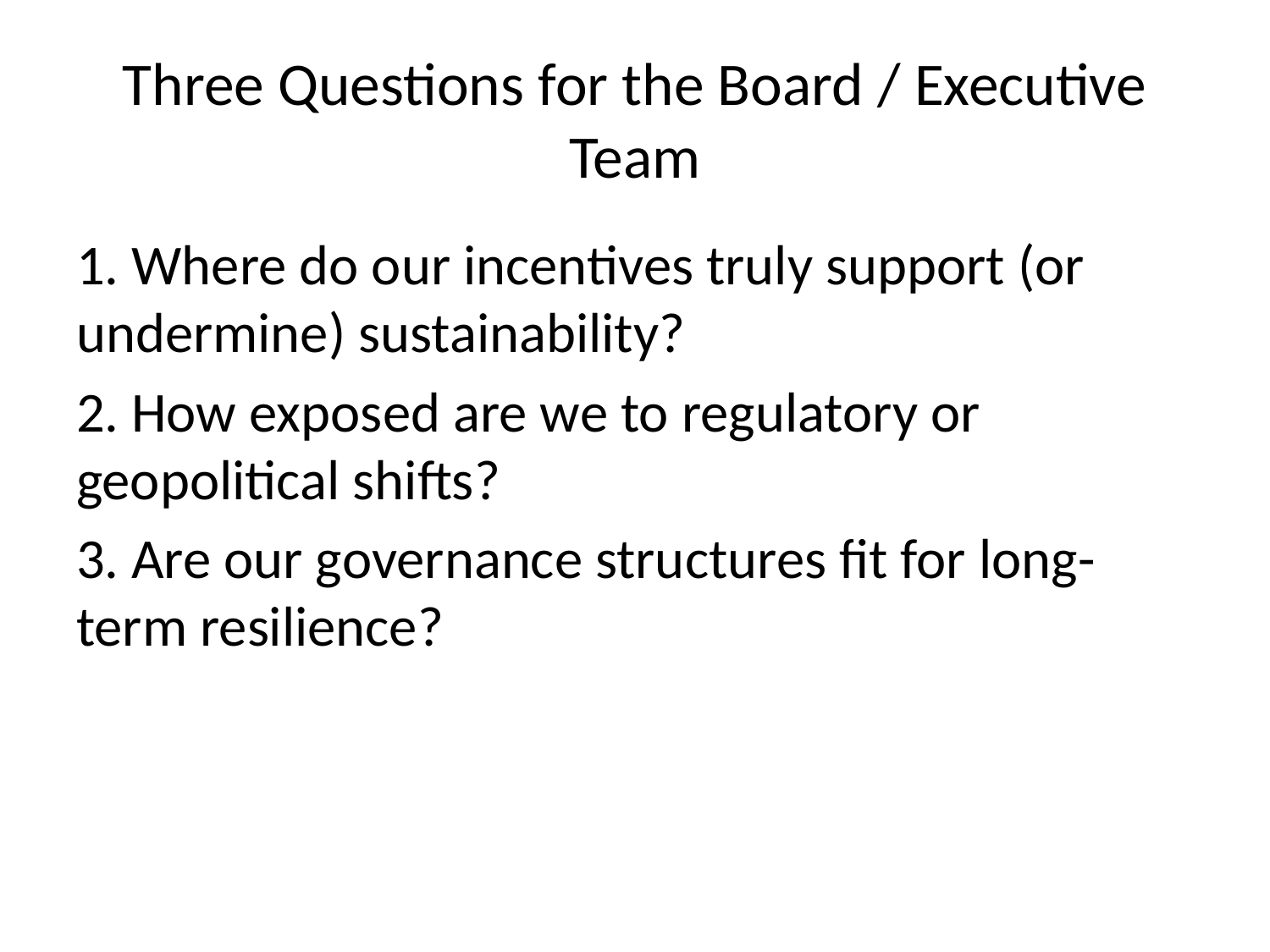

# Three Questions for the Board / Executive Team
1. Where do our incentives truly support (or undermine) sustainability?
2. How exposed are we to regulatory or geopolitical shifts?
3. Are our governance structures fit for long-term resilience?